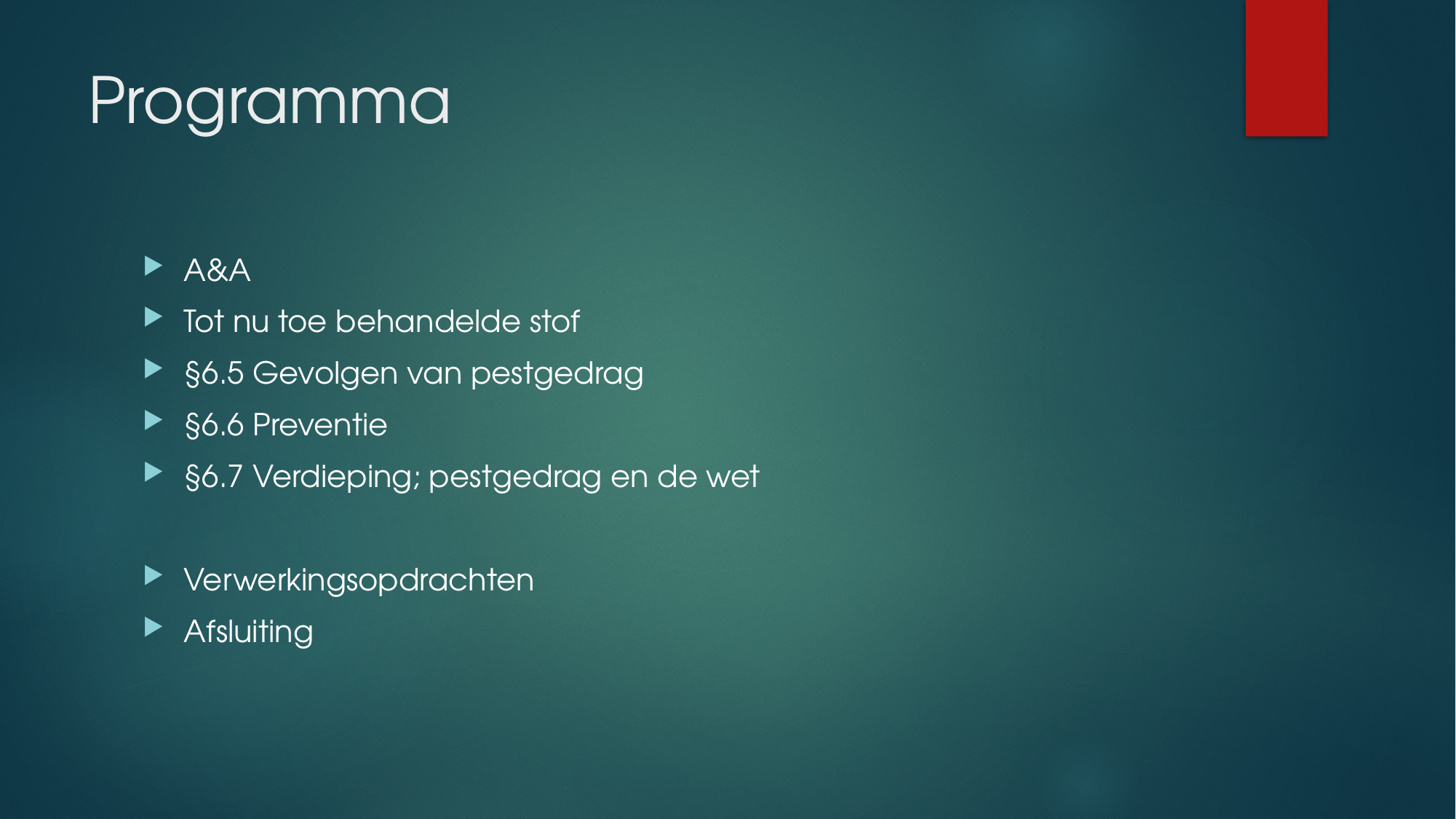

# Programma
A&A
Tot nu toe behandelde stof
§6.5 Gevolgen van pestgedrag
§6.6 Preventie
§6.7 Verdieping; pestgedrag en de wet

Verwerkingsopdrachten
Afsluiting